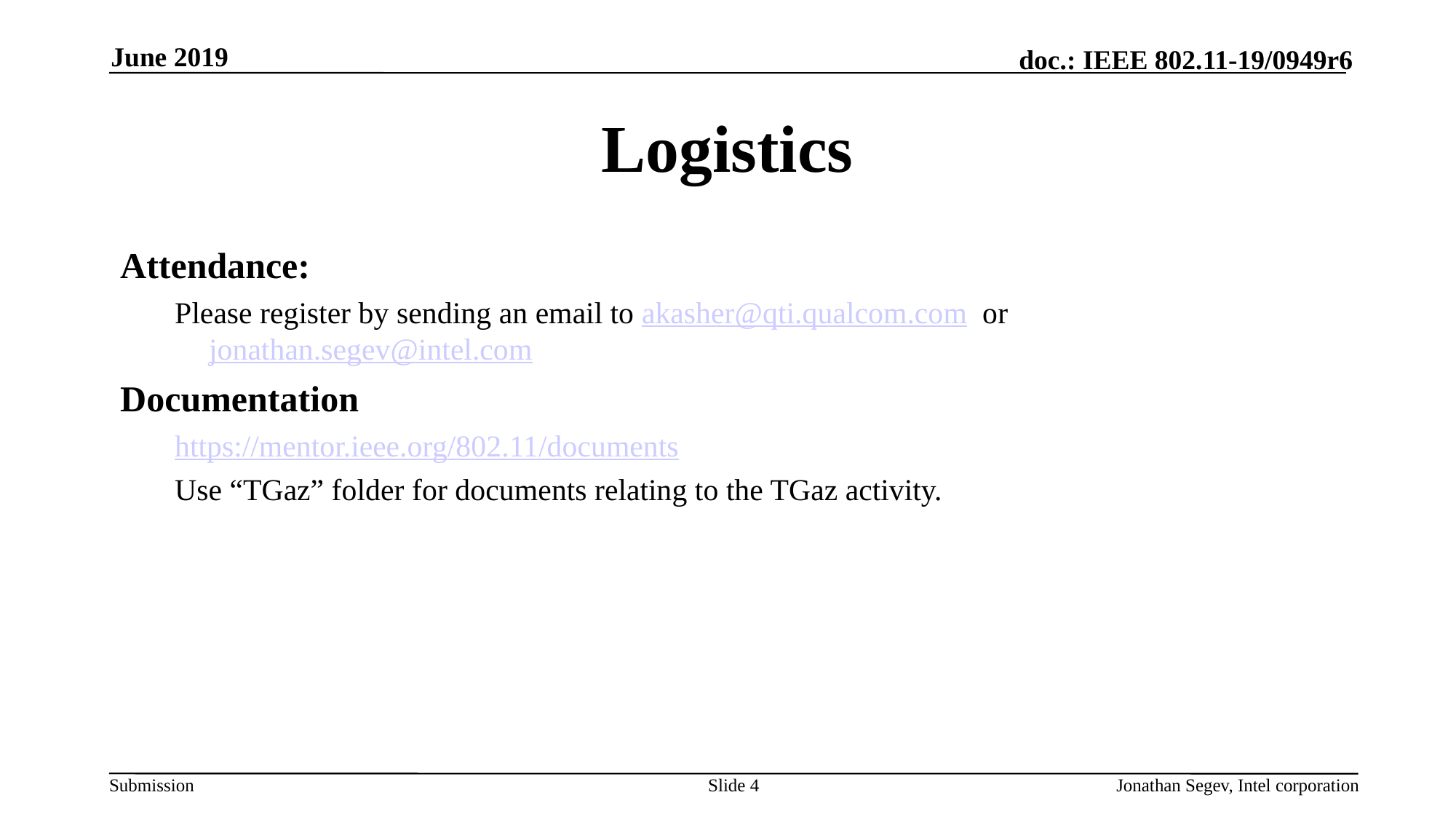

June 2019
# Logistics
Attendance:
Please register by sending an email to akasher@qti.qualcom.com  or jonathan.segev@intel.com
Documentation
https://mentor.ieee.org/802.11/documents
Use “TGaz” folder for documents relating to the TGaz activity.

Slide 4
Jonathan Segev, Intel corporation